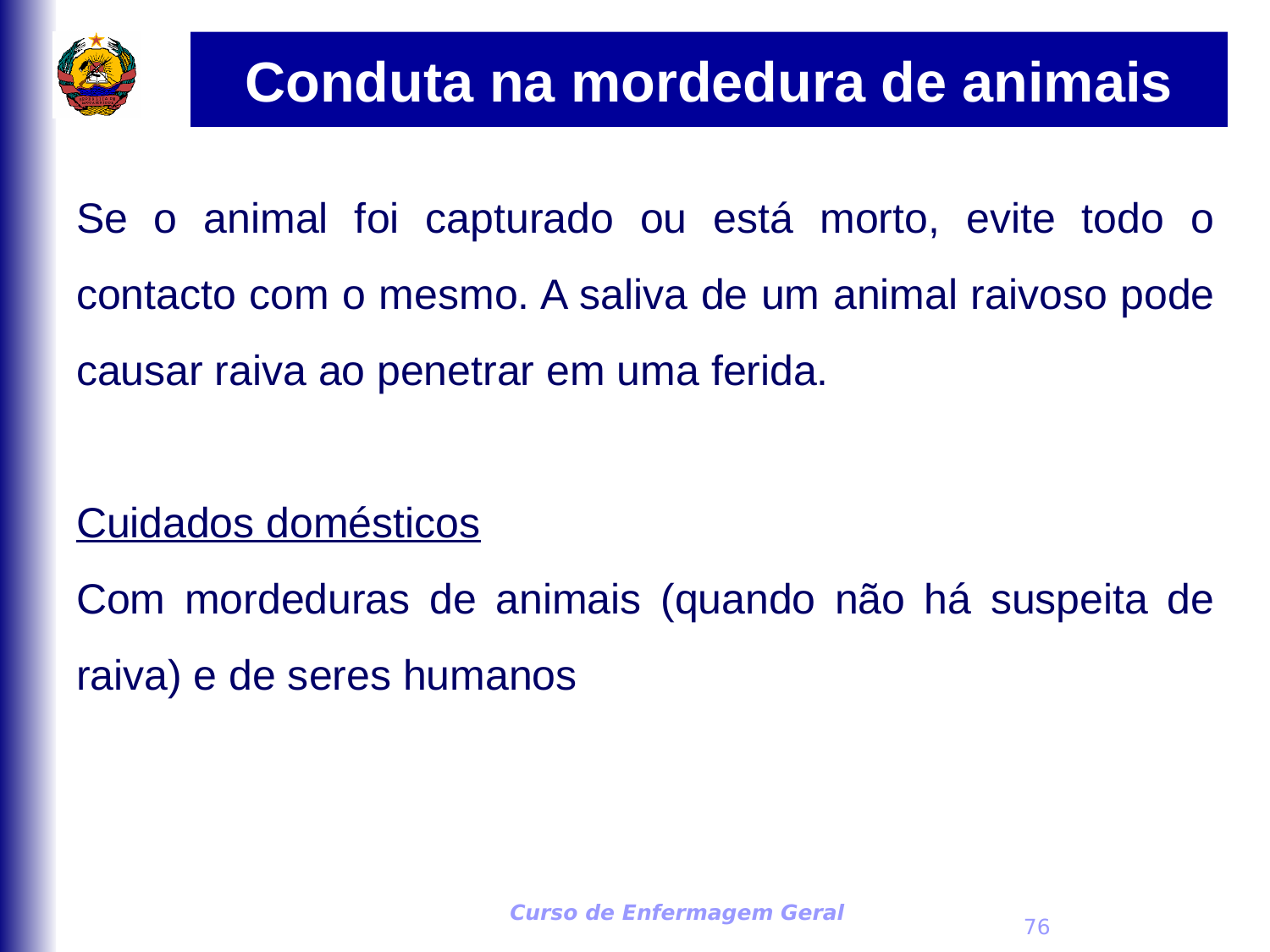

# Conduta na mordedura de animais
Se o animal foi capturado ou está morto, evite todo o contacto com o mesmo. A saliva de um animal raivoso pode causar raiva ao penetrar em uma ferida.

Cuidados domésticos
Com mordeduras de animais (quando não há suspeita de raiva) e de seres humanos

Curso de Enfermagem Geral
76